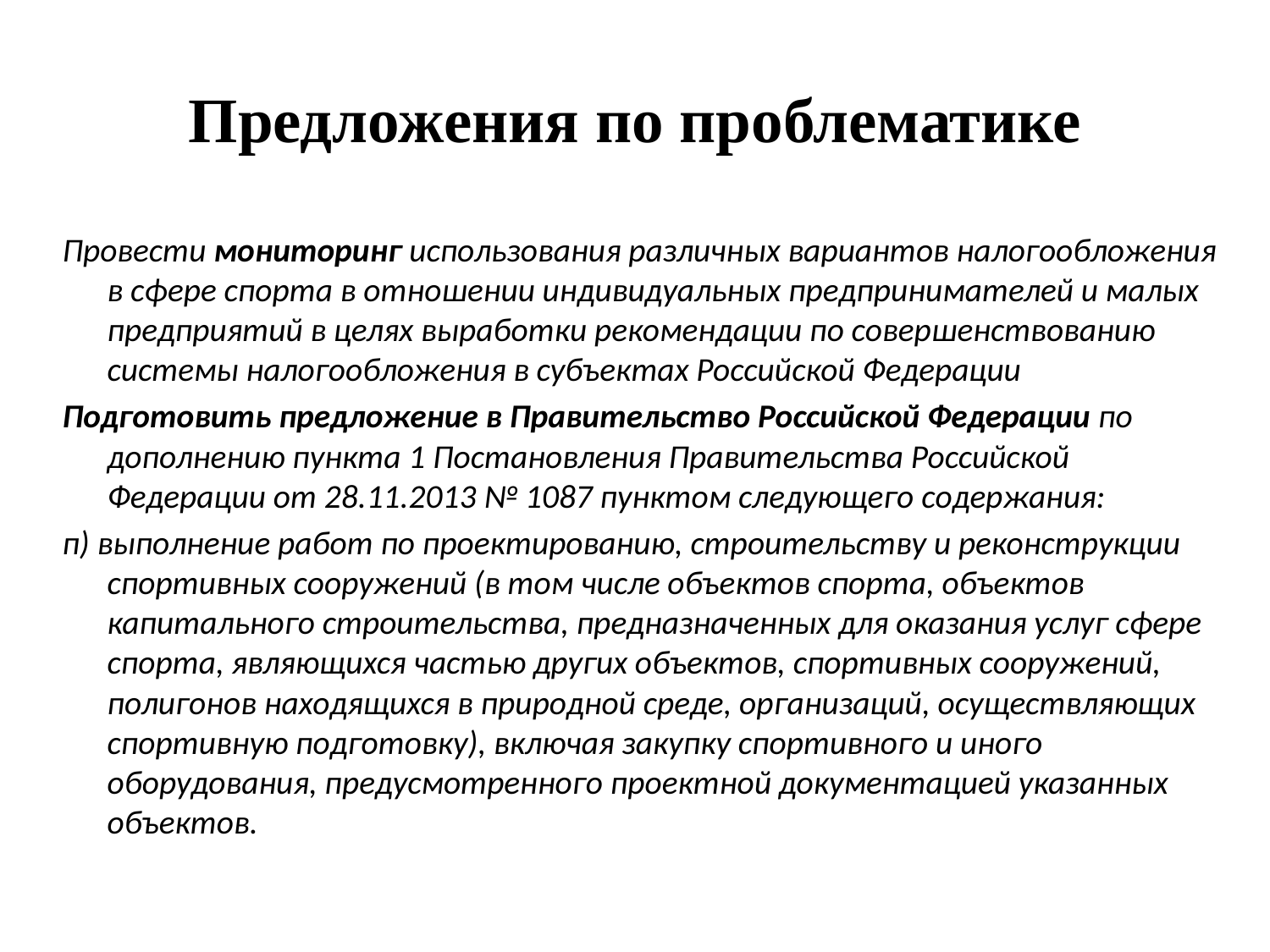

# Предложения по проблематике
Провести мониторинг использования различных вариантов налогообложения в сфере спорта в отношении индивидуальных предпринимателей и малых предприятий в целях выработки рекомендации по совершенствованию системы налогообложения в субъектах Российской Федерации
Подготовить предложение в Правительство Российской Федерации по дополнению пункта 1 Постановления Правительства Российской Федерации от 28.11.2013 № 1087 пунктом следующего содержания:
п) выполнение работ по проектированию, строительству и реконструкции спортивных сооружений (в том числе объектов спорта, объектов капитального строительства, предназначенных для оказания услуг сфере спорта, являющихся частью других объектов, спортивных сооружений, полигонов находящихся в природной среде, организаций, осуществляющих спортивную подготовку), включая закупку спортивного и иного оборудования, предусмотренного проектной документацией указанных объектов.